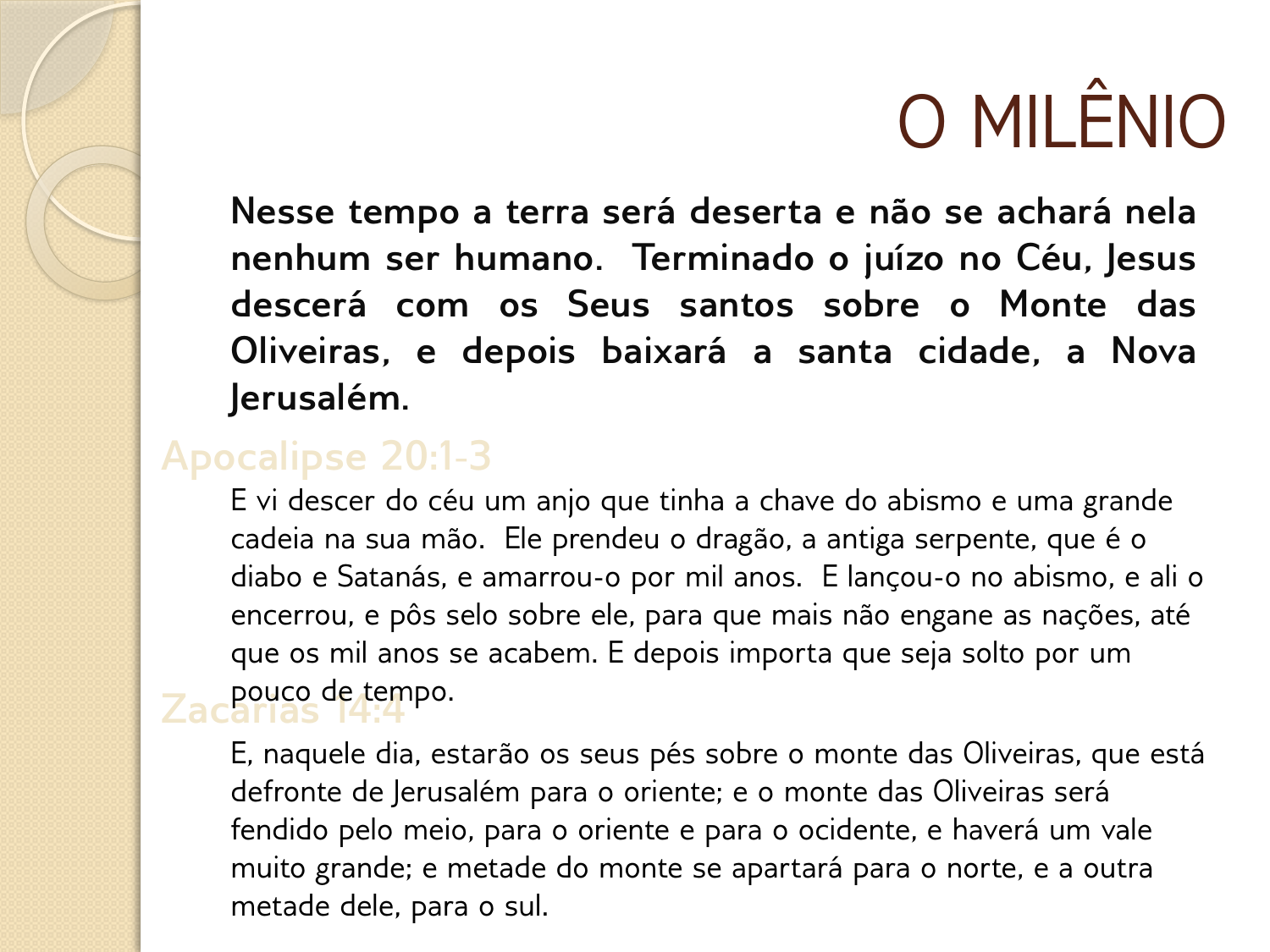

# O MILÊNIO
Nesse tempo a terra será deserta e não se achará nela nenhum ser humano.  Terminado o juízo no Céu, Jesus descerá com os Seus santos sobre o Monte das Oliveiras, e depois baixará a santa cidade, a Nova Jerusalém.
Apocalipse 20:1-3
E vi descer do céu um anjo que tinha a chave do abismo e uma grande cadeia na sua mão.  Ele prendeu o dragão, a antiga serpente, que é o diabo e Satanás, e amarrou-o por mil anos.  E lançou-o no abismo, e ali o encerrou, e pôs selo sobre ele, para que mais não engane as nações, até que os mil anos se acabem. E depois importa que seja solto por um pouco de tempo.
Zacarias 14:4
E, naquele dia, estarão os seus pés sobre o monte das Oliveiras, que está defronte de Jerusalém para o oriente; e o monte das Oliveiras será fendido pelo meio, para o oriente e para o ocidente, e haverá um vale muito grande; e metade do monte se apartará para o norte, e a outra metade dele, para o sul.